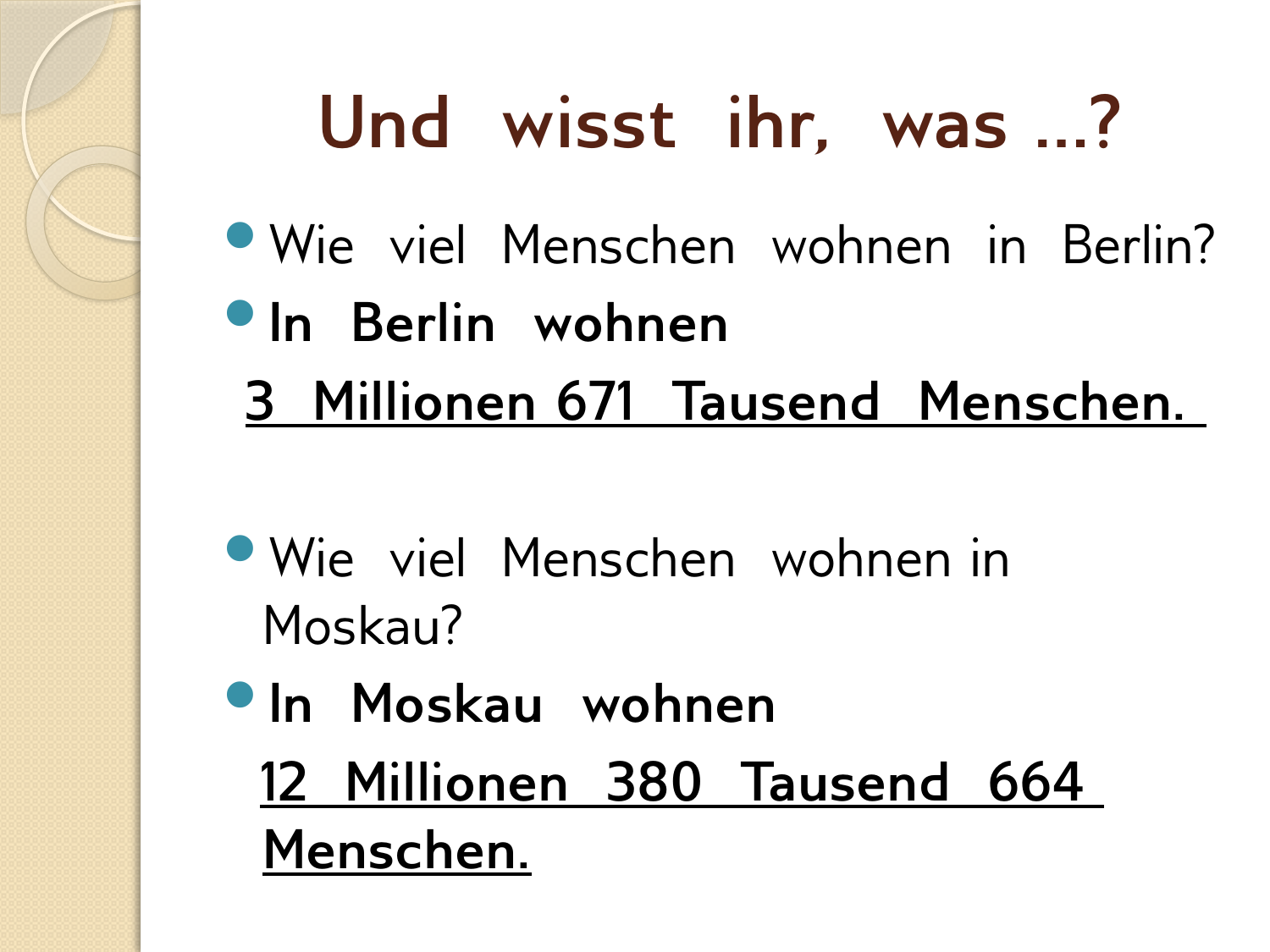

# Und  wisst  ihr,  was …?
Wie  viel  Menschen  wohnen  in  Berlin?
In  Berlin  wohnen
3  Millionen 671  Tausend  Menschen.

Wie  viel  Menschen  wohnen in  Moskau?
In  Moskau  wohnen
  12  Millionen  380  Tausend  664  Menschen.